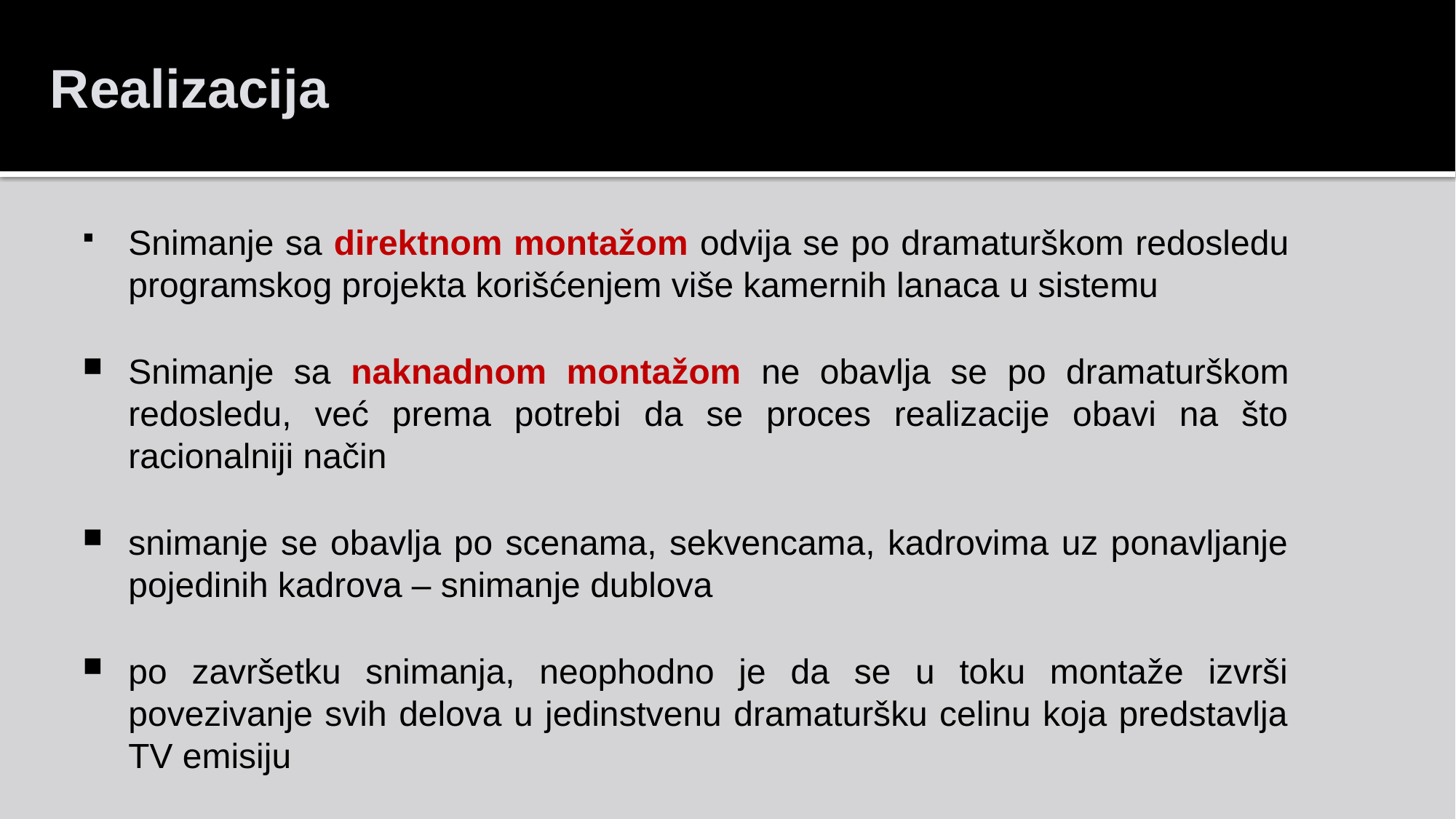

Realizacija

Snimanje sa direktnom montažom odvija se po dramaturškom redosledu programskog projekta korišćenjem više kamernih lanaca u sistemu

Snimanje sa naknadnom montažom ne obavlja se po dramaturškom redosledu, već prema potrebi da se proces realizacije obavi na što racionalniji način

snimanje se obavlja po scenama, sekvencama, kadrovima uz ponavljanje pojedinih kadrova – snimanje dublova

po završetku snimanja, neophodno je da se u toku montaže izvrši povezivanje svih delova u jedinstvenu dramaturšku celinu koja predstavlja TV emisiju